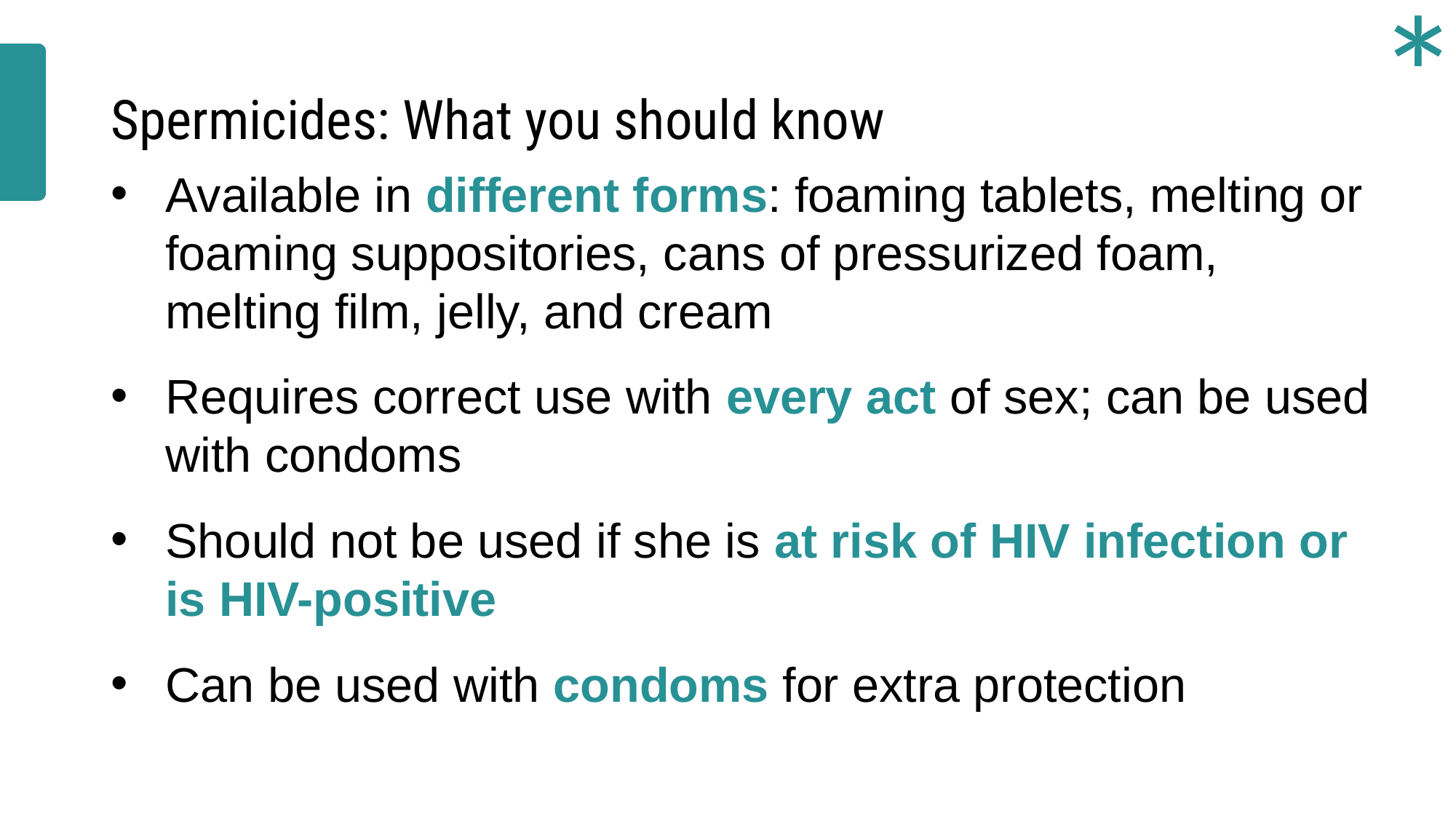

*
# Spermicides: What you should know
Available in different forms: foaming tablets, melting or foaming suppositories, cans of pressurized foam, melting film, jelly, and cream
Requires correct use with every act of sex; can be used with condoms
Should not be used if she is at risk of HIV infection or is HIV-positive
Can be used with condoms for extra protection